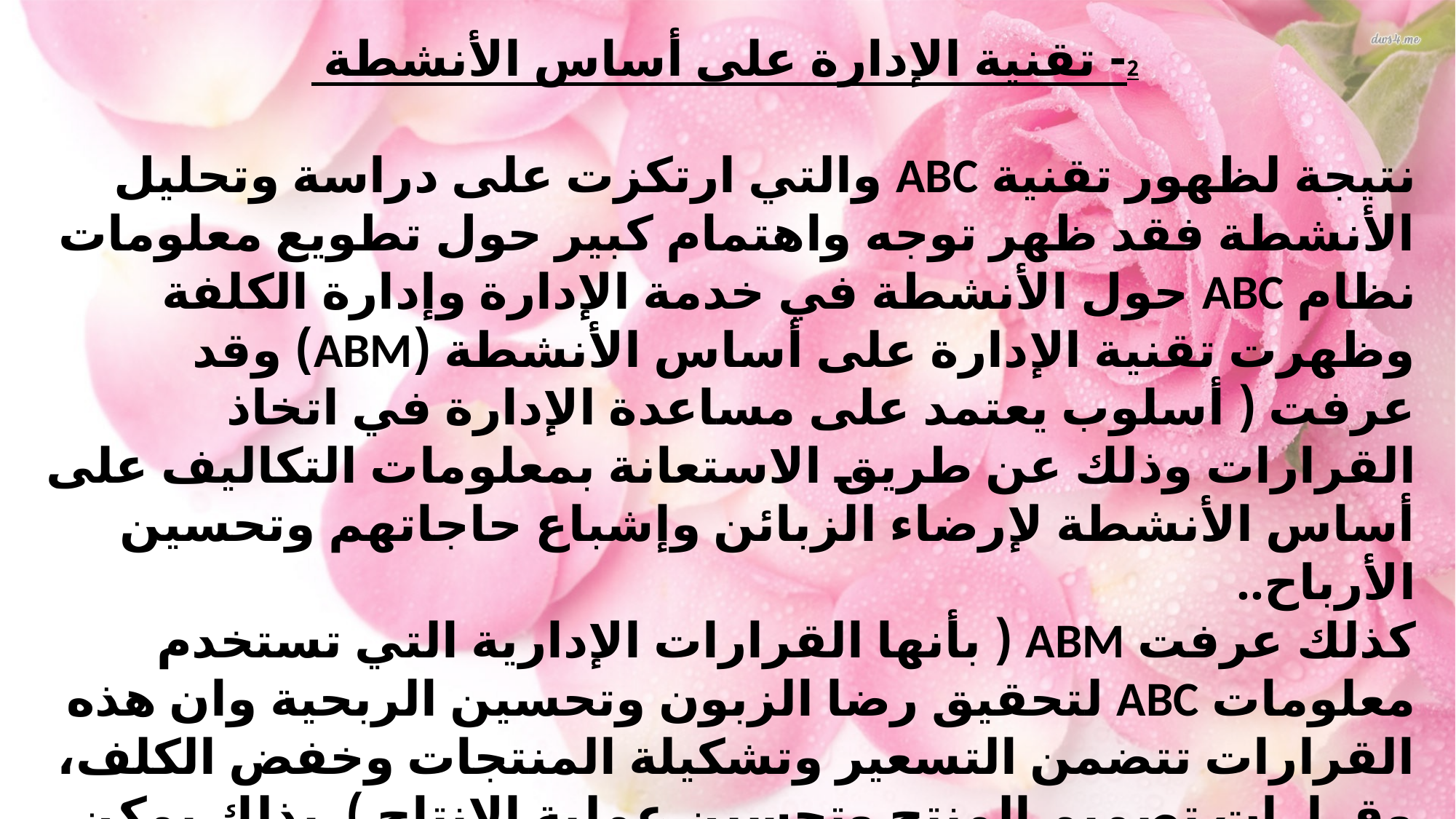

2- تقنية الإدارة على أساس الأنشطة

نتيجة لظهور تقنية ABC والتي ارتكزت على دراسة وتحليل الأنشطة فقد ظهر توجه واهتمام كبير حول تطويع معلومات نظام ABC حول الأنشطة في خدمة الإدارة وإدارة الكلفة وظهرت تقنية الإدارة على أساس الأنشطة (ABM) وقد عرفت ( أسلوب يعتمد على مساعدة الإدارة في اتخاذ القرارات وذلك عن طريق الاستعانة بمعلومات التكاليف على أساس الأنشطة لإرضاء الزبائن وإشباع حاجاتهم وتحسين الأرباح..
كذلك عرفت ABM ( بأنها القرارات الإدارية التي تستخدم معلومات ABC لتحقيق رضا الزبون وتحسين الربحية وان هذه القرارات تتضمن التسعير وتشكيلة المنتجات وخفض الكلف، وقرارات تصميم المنتج وتحسين عملية الإنتاج ). بذلك يمكن القول ان ABM تسعى لإدارة الأنشطة وإدارة كلف تلك الأنشطة وذلك عن طريق التعامل مع معلومات الأنشطة المالية وغير المالية